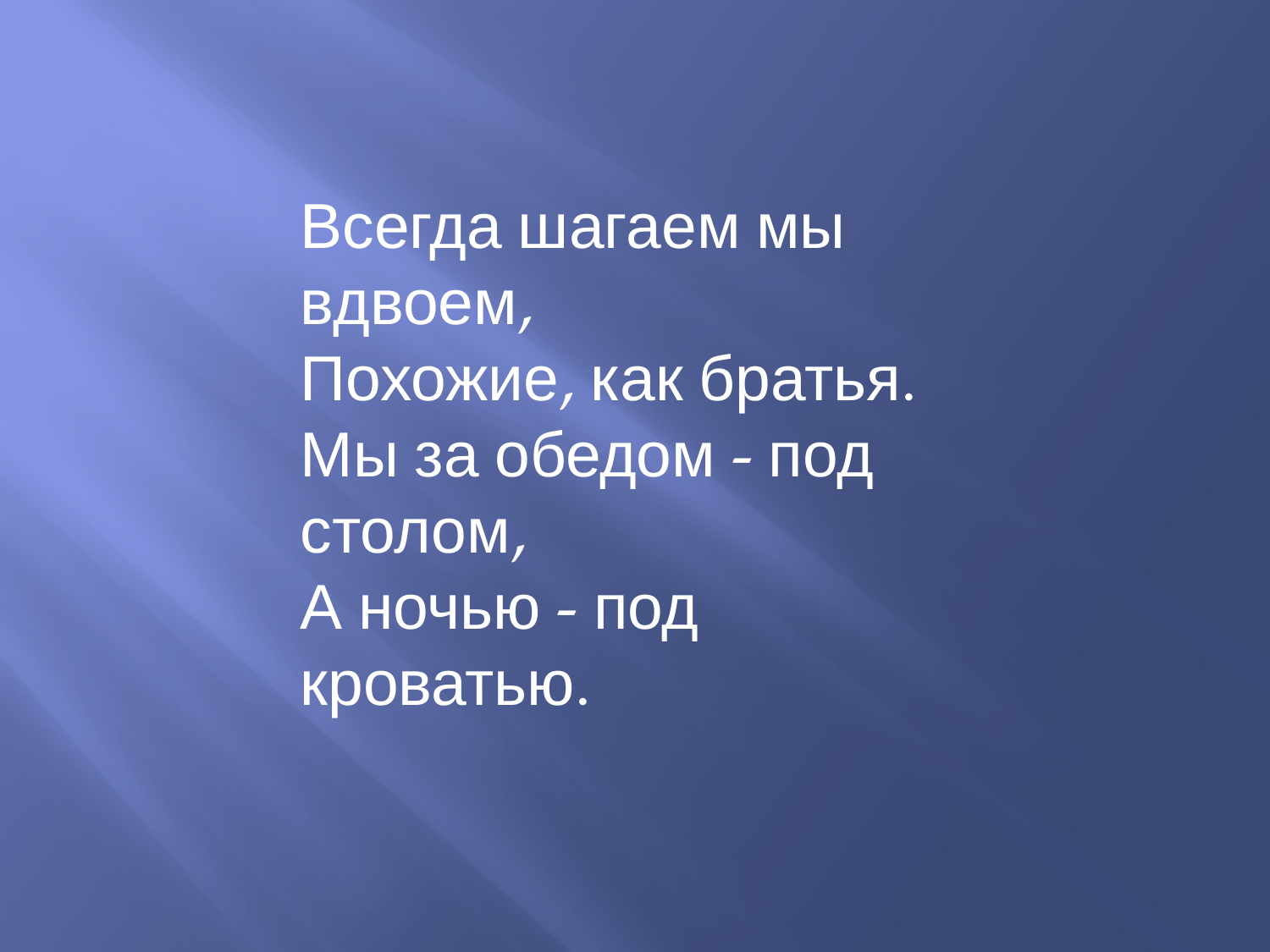

Всегда шагаем мы вдвоем,
Похожие, как братья.
Мы за обедом - под столом,
А ночью - под кроватью.